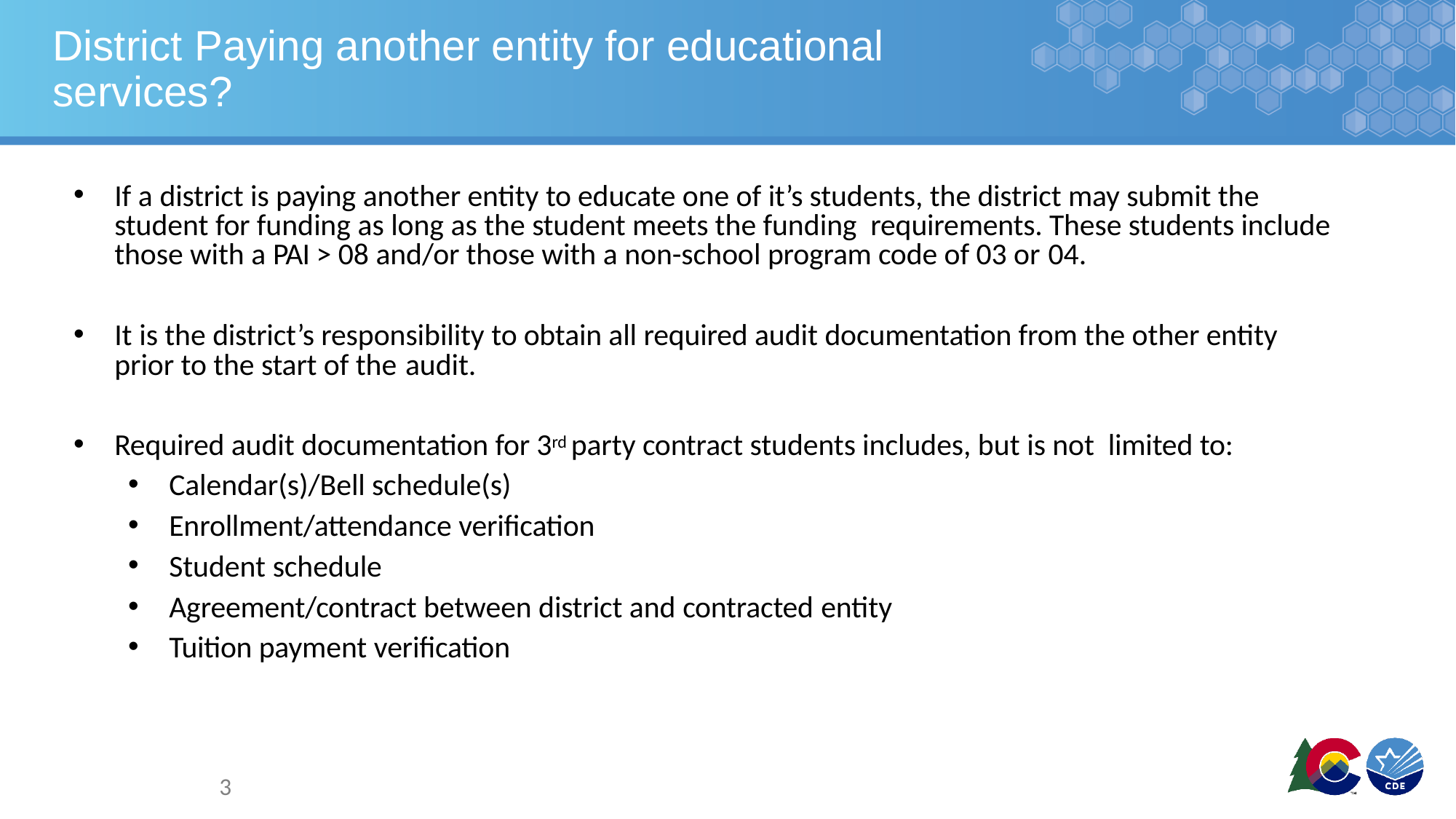

# District Paying another entity for educational services?
If a district is paying another entity to educate one of it’s students, the district may submit the student for funding as long as the student meets the funding  requirements. These students include those with a PAI > 08 and/or those with a non-school program code of 03 or 04.

It is the district’s responsibility to obtain all required audit documentation from the other entity prior to the start of the audit.

Required audit documentation for 3rd party contract students includes, but is not  limited to:
Calendar(s)/Bell schedule(s)
Enrollment/attendance verification
Student schedule
Agreement/contract between district and contracted entity
Tuition payment verification
3